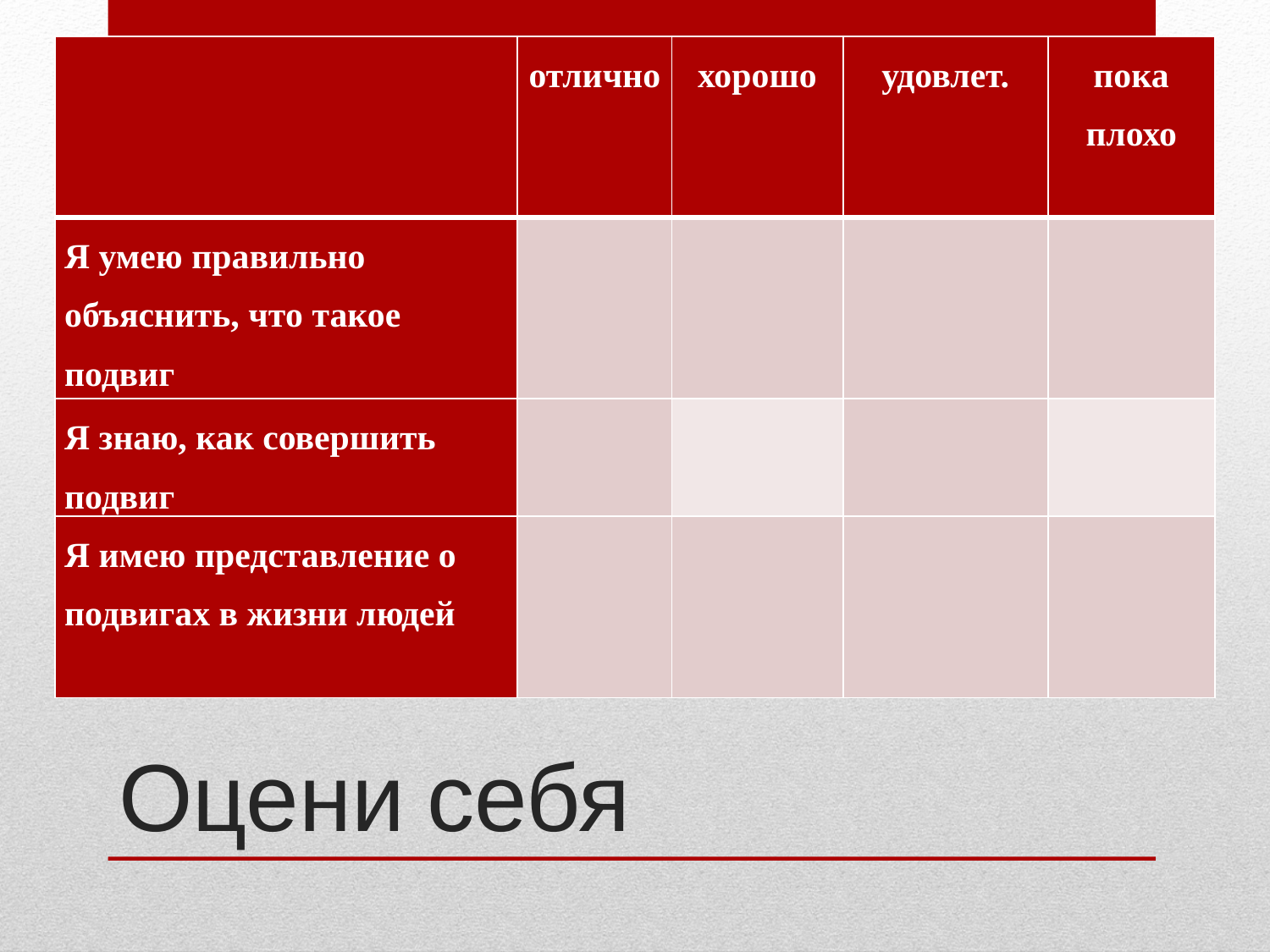

|  | отлично | хорошо | удовлет. | пока плохо |
| --- | --- | --- | --- | --- |
| Я умею правильно объяснить, что такое подвиг |  |  |  |  |
| Я знаю, как совершить подвиг |  |  |  |  |
| Я имею представление о подвигах в жизни людей |  |  |  |  |
# Оцени себя